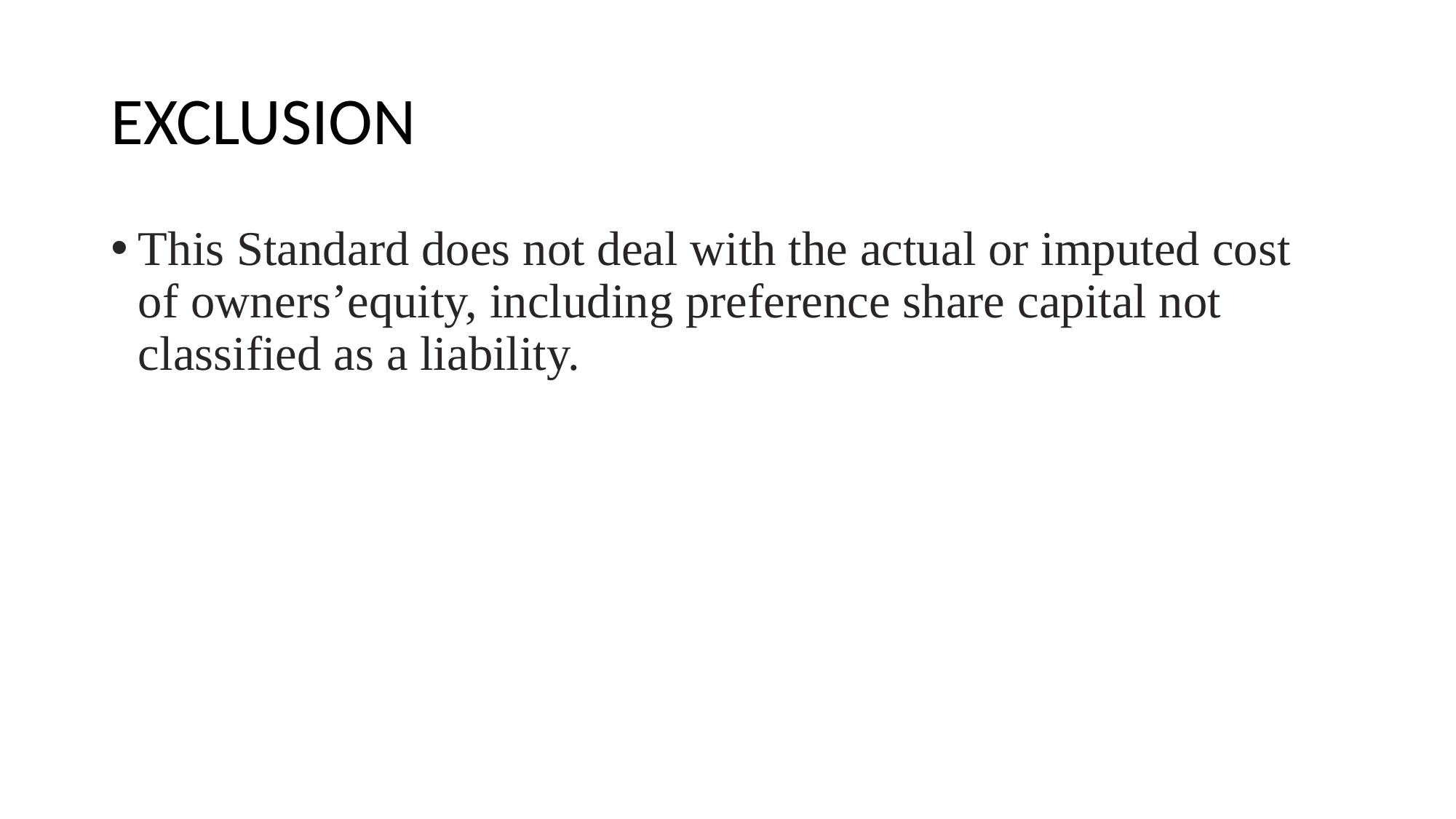

# EXCLUSION
This Standard does not deal with the actual or imputed cost of owners’equity, including preference share capital not classified as a liability.